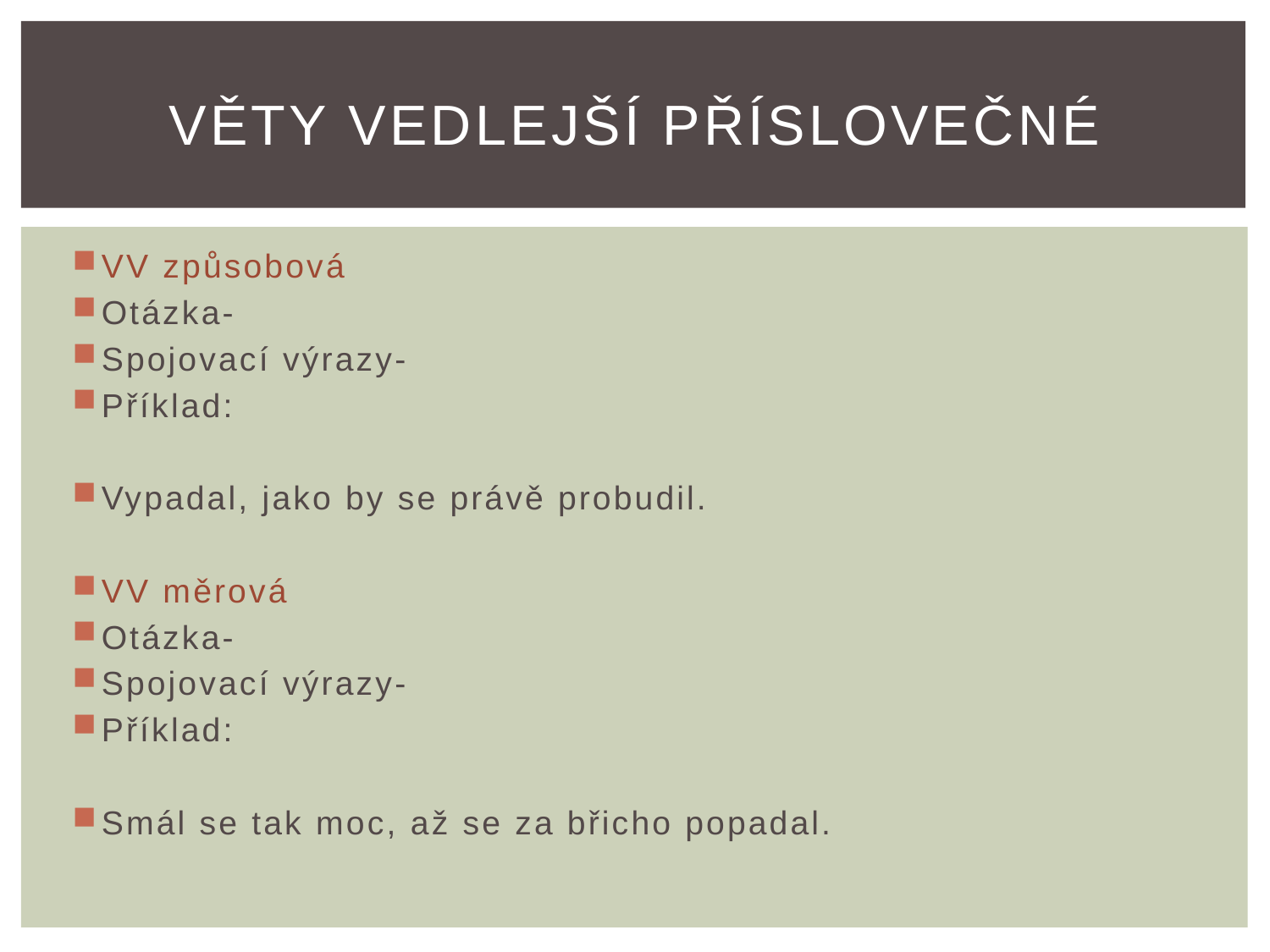

# Věty vedlejší příslovečné
VV způsobová
Otázka-
Spojovací výrazy-
Příklad:

Vypadal, jako by se právě probudil.

VV měrová
Otázka-
Spojovací výrazy-
Příklad:

Smál se tak moc, až se za břicho popadal.